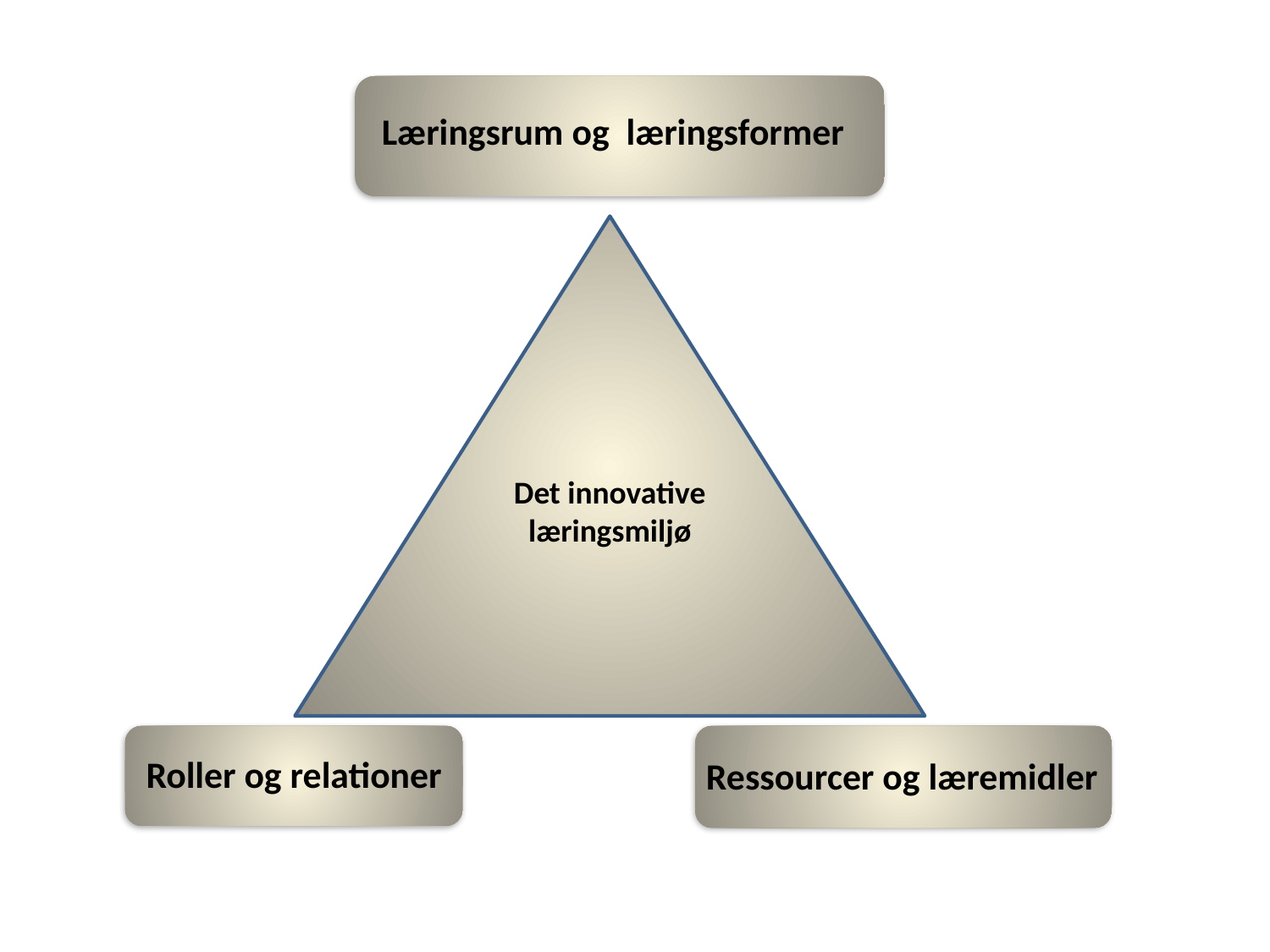

Læringsrum og  læringsformer
Det innovative
læringsmiljø

Ressourcer og læremidler

Roller og relationer